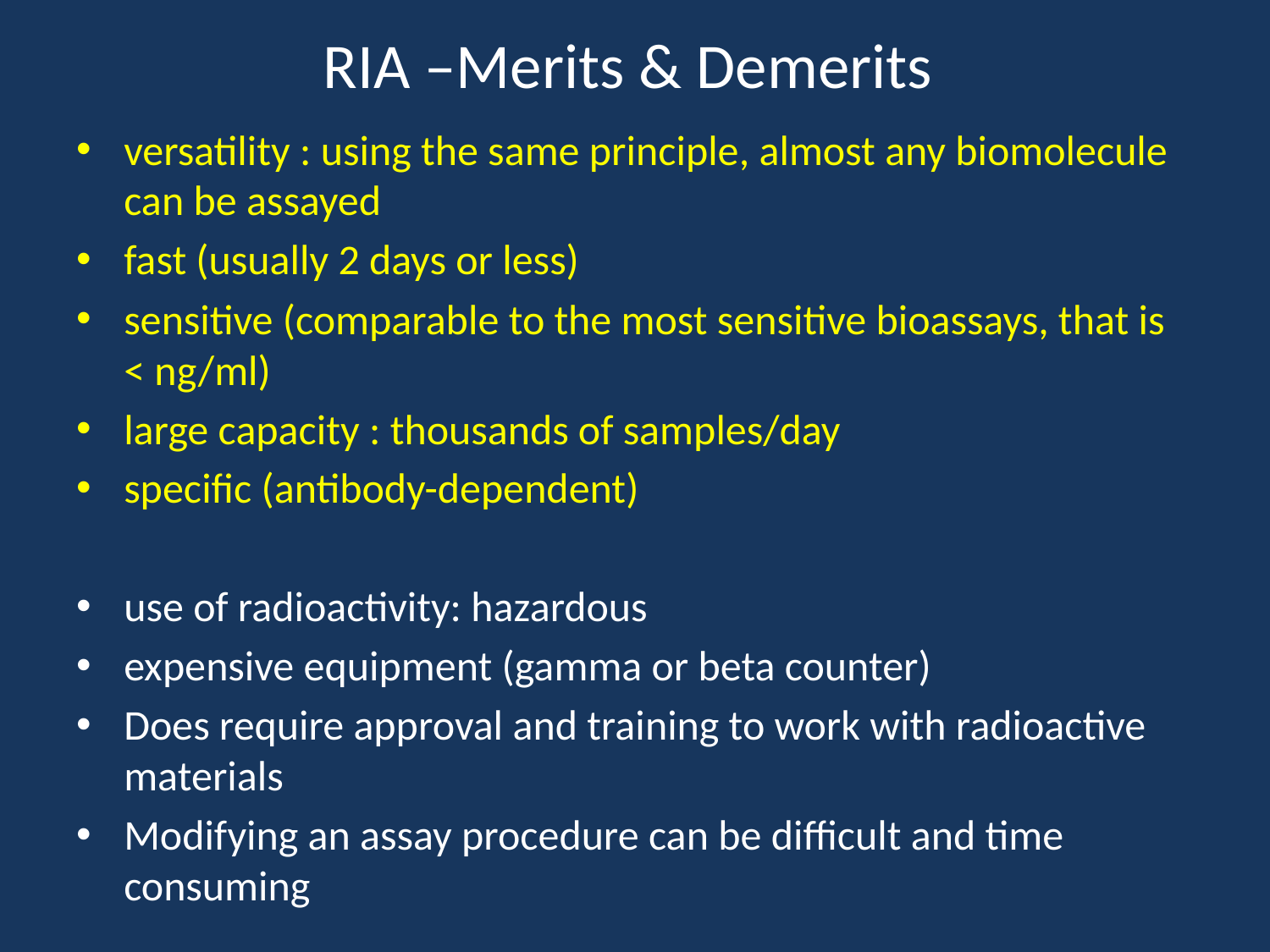

# RIA –Merits & Demerits
versatility : using the same principle, almost any biomolecule can be assayed
fast (usually 2 days or less)
sensitive (comparable to the most sensitive bioassays, that is < ng/ml)
large capacity : thousands of samples/day
specific (antibody-dependent)

use of radioactivity: hazardous
expensive equipment (gamma or beta counter)
Does require approval and training to work with radioactive materials
Modifying an assay procedure can be difficult and time consuming